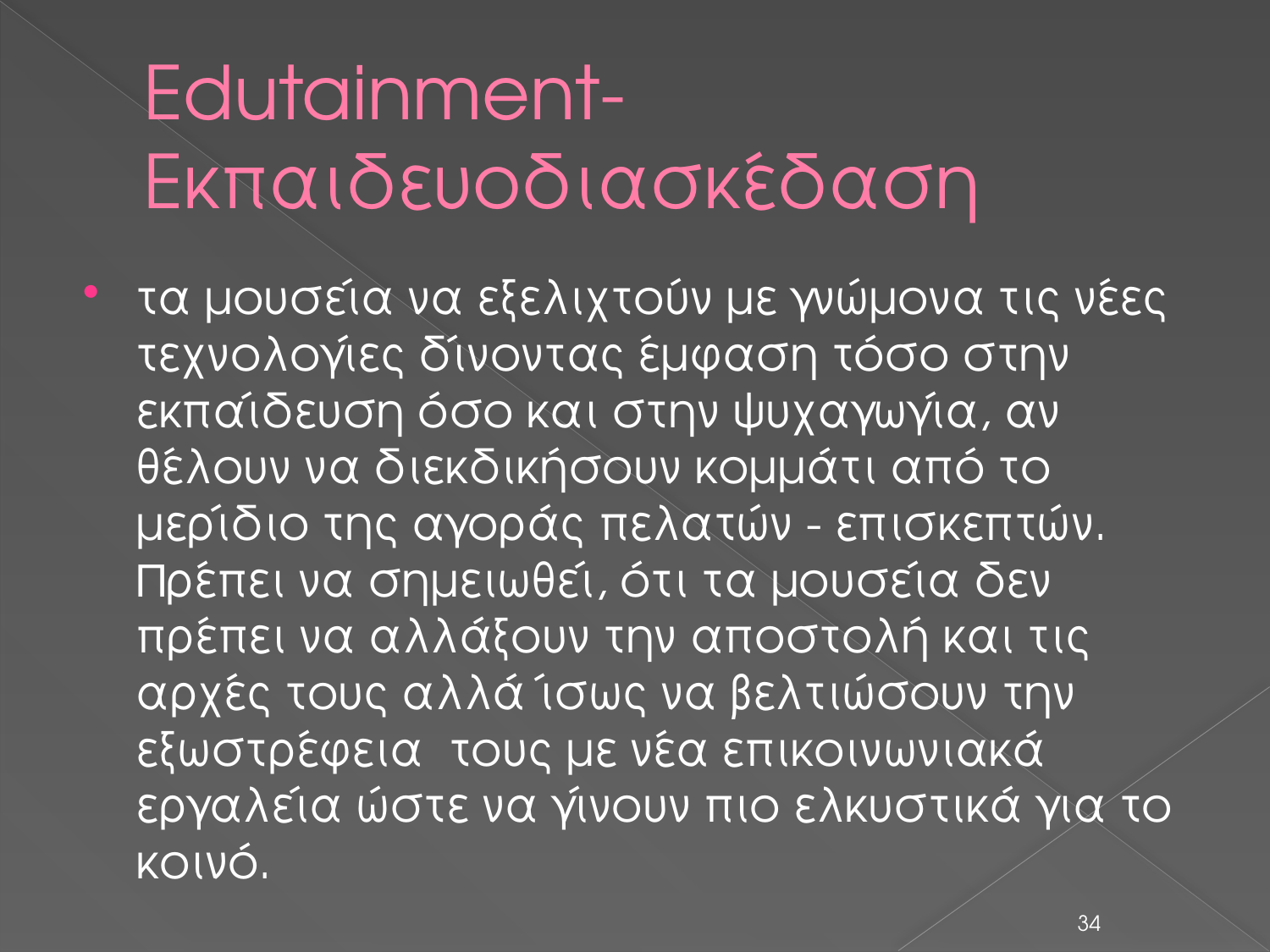

# Edutainment-Εκπαιδευοδιασκέδαση
τα μουσεία να εξελιχτούν με γνώμονα τις νέες τεχνολογίες δίνοντας έμφαση τόσο στην εκπαίδευση όσο και στην ψυχαγωγία, αν θέλουν να διεκδικήσουν κομμάτι από το μερίδιο της αγοράς πελατών - επισκεπτών. Πρέπει να σημειωθεί, ότι τα μουσεία δεν πρέπει να αλλάξουν την αποστολή και τις αρχές τους αλλά ίσως να βελτιώσουν την εξωστρέφεια  τους με νέα επικοινωνιακά εργαλεία ώστε να γίνουν πιο ελκυστικά για το κοινό.
34